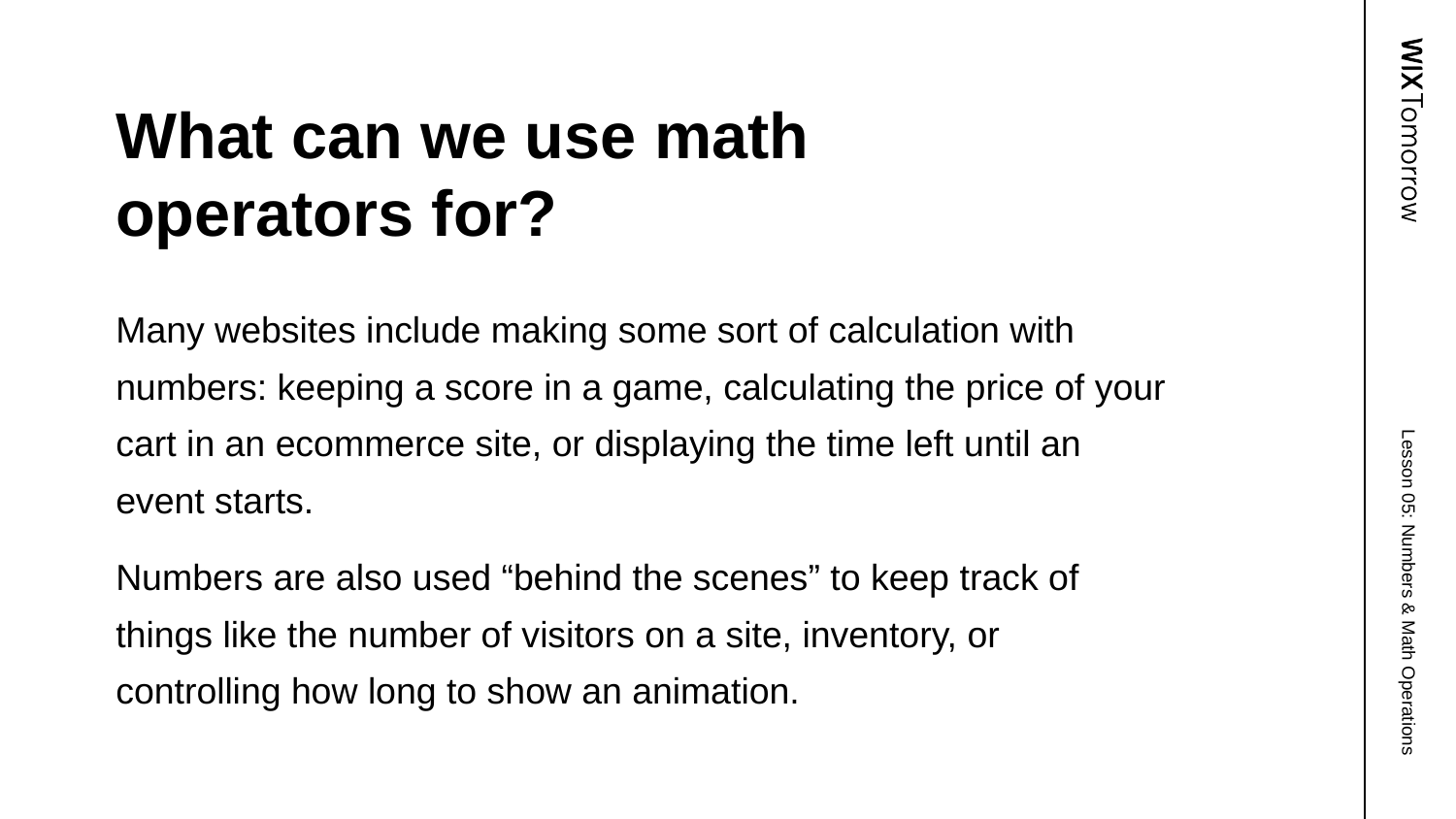

# What can we use math operators for?
Many websites include making some sort of calculation with numbers: keeping a score in a game, calculating the price of your cart in an ecommerce site, or displaying the time left until an event starts.
Numbers are also used “behind the scenes” to keep track of things like the number of visitors on a site, inventory, or controlling how long to show an animation.